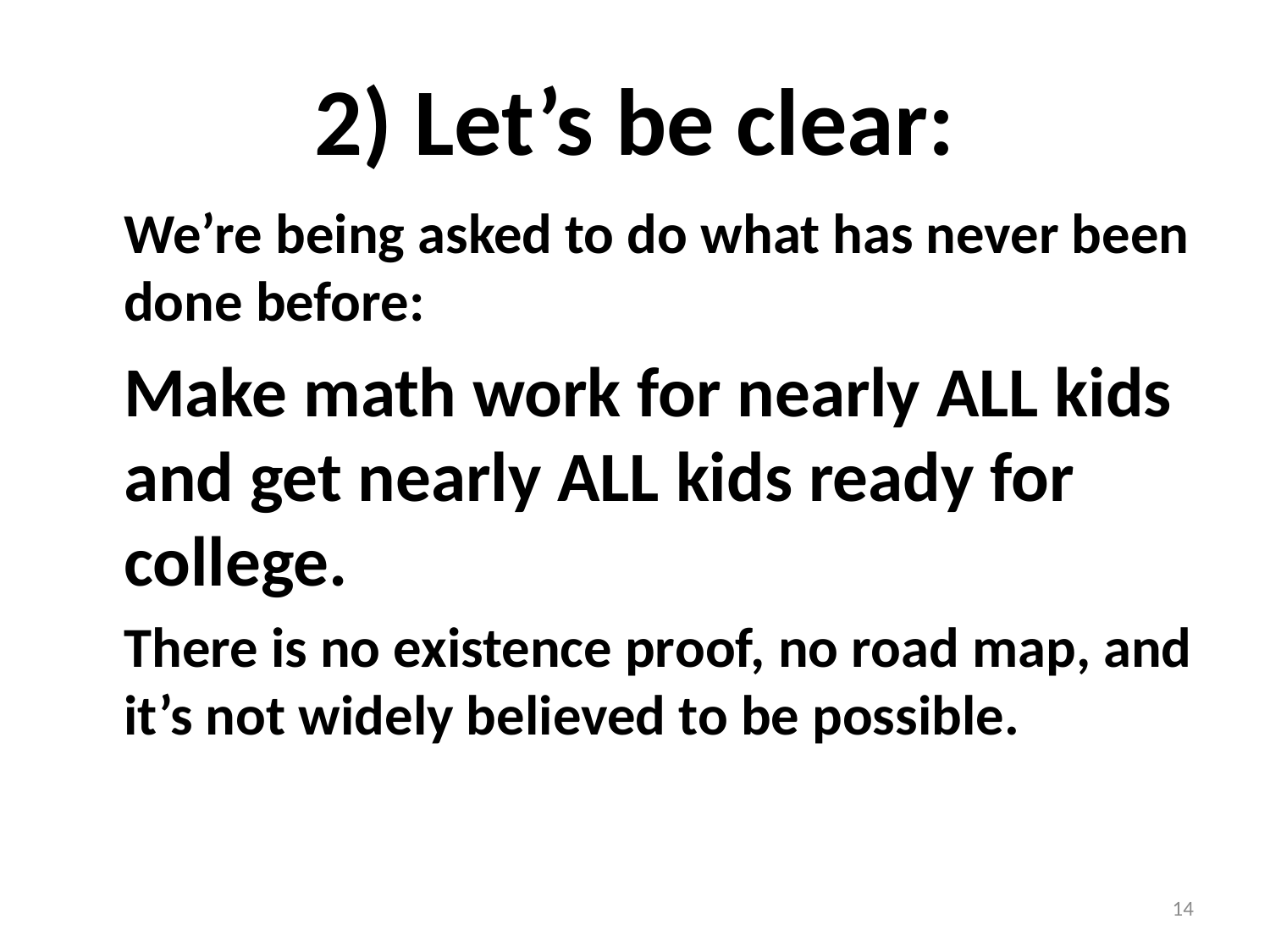

# 2) Let’s be clear:
	We’re being asked to do what has never been done before:
	Make math work for nearly ALL kids and get nearly ALL kids ready for college.
	There is no existence proof, no road map, and it’s not widely believed to be possible.
14